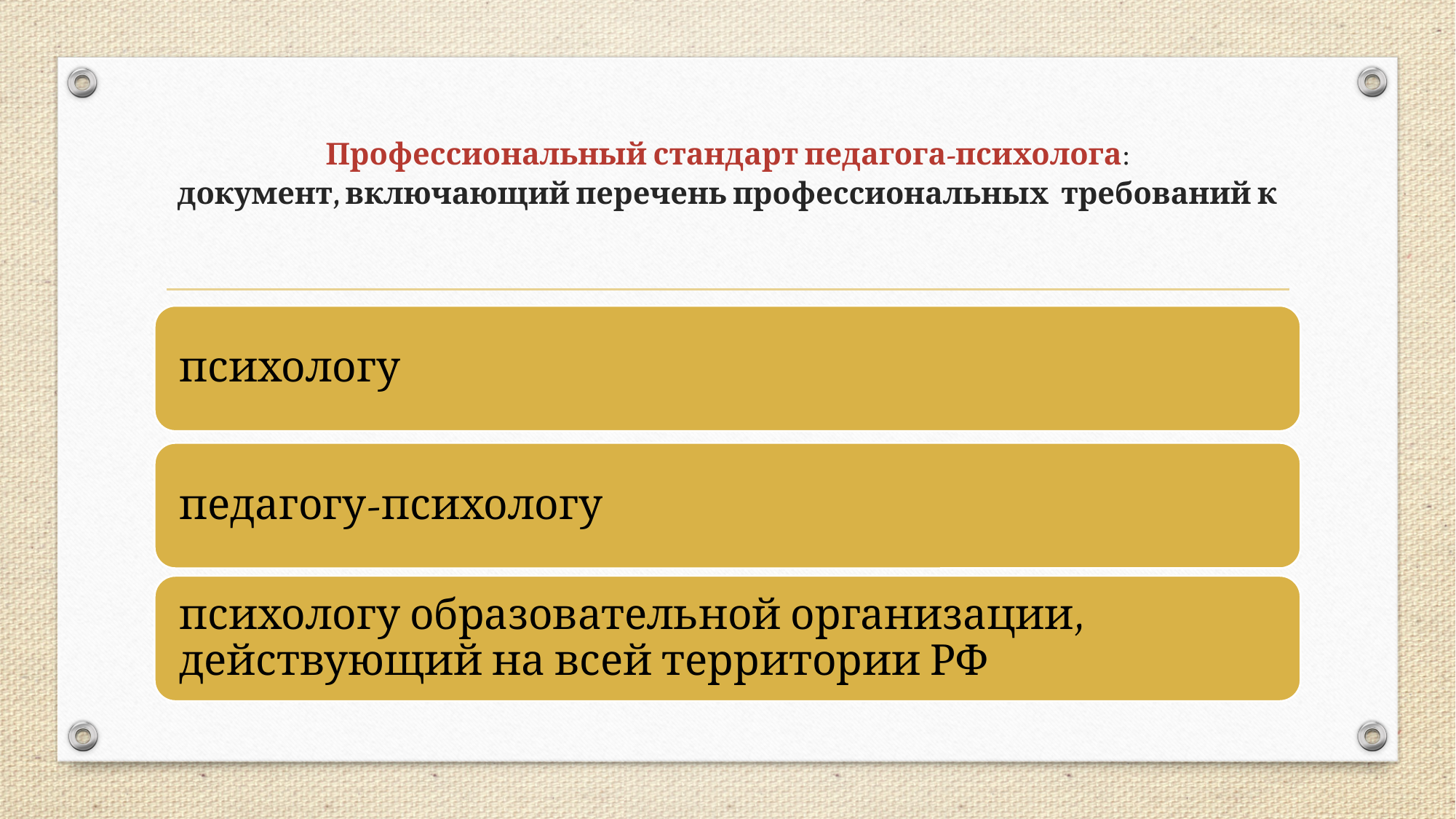

# Профессиональный стандарт педагога-психолога: документ, включающий перечень профессиональных  требований к
психологу
педагогу-психологу
психологу образовательной организации, действующий на всей территории РФ